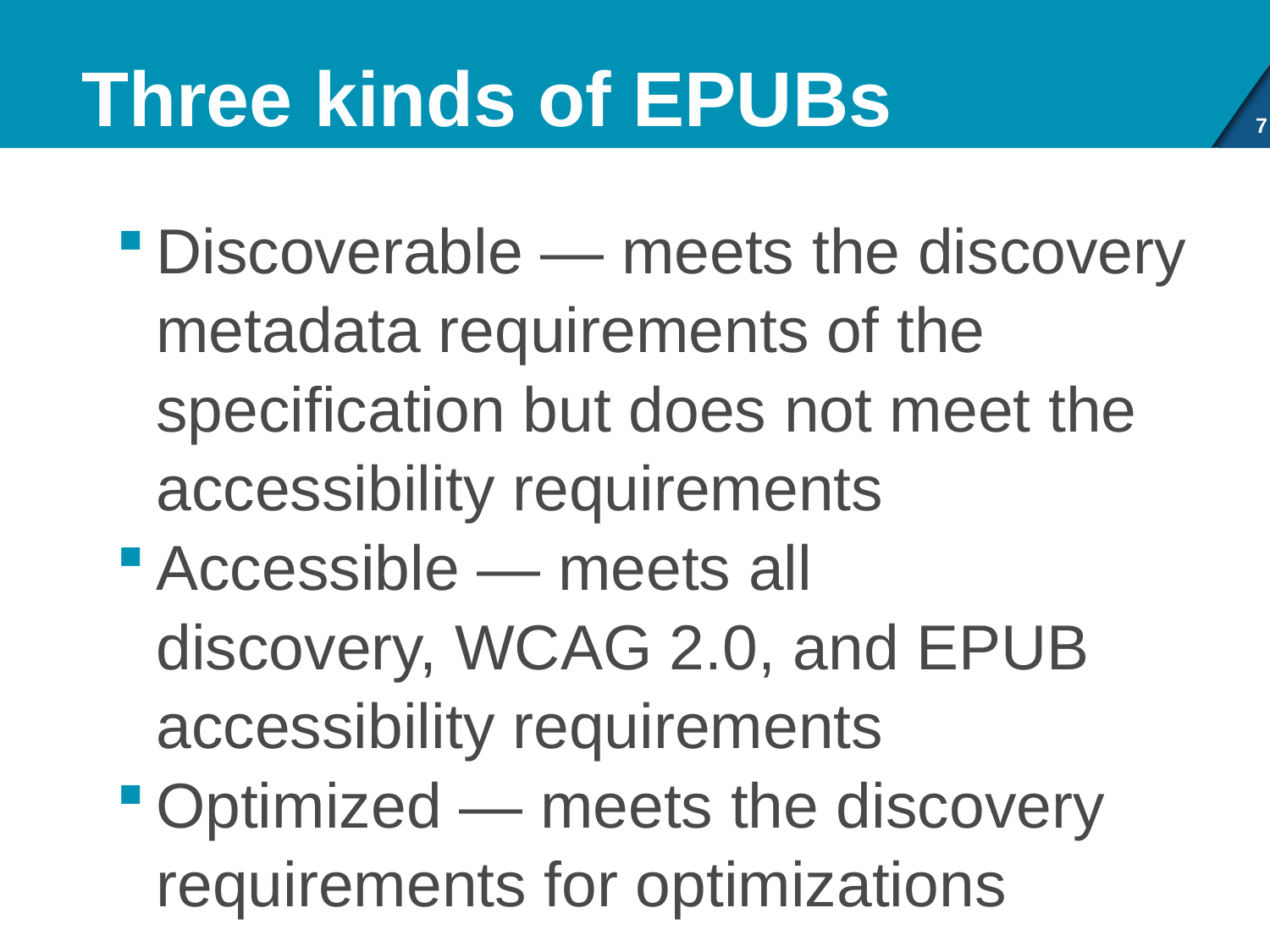

# Three kinds of EPUBs
7
Discoverable — meets the discovery metadata requirements of the specification but does not meet the accessibility requirements
Accessible — meets all discovery, WCAG 2.0, and EPUB accessibility requirements
Optimized — meets the discovery requirements for optimizations